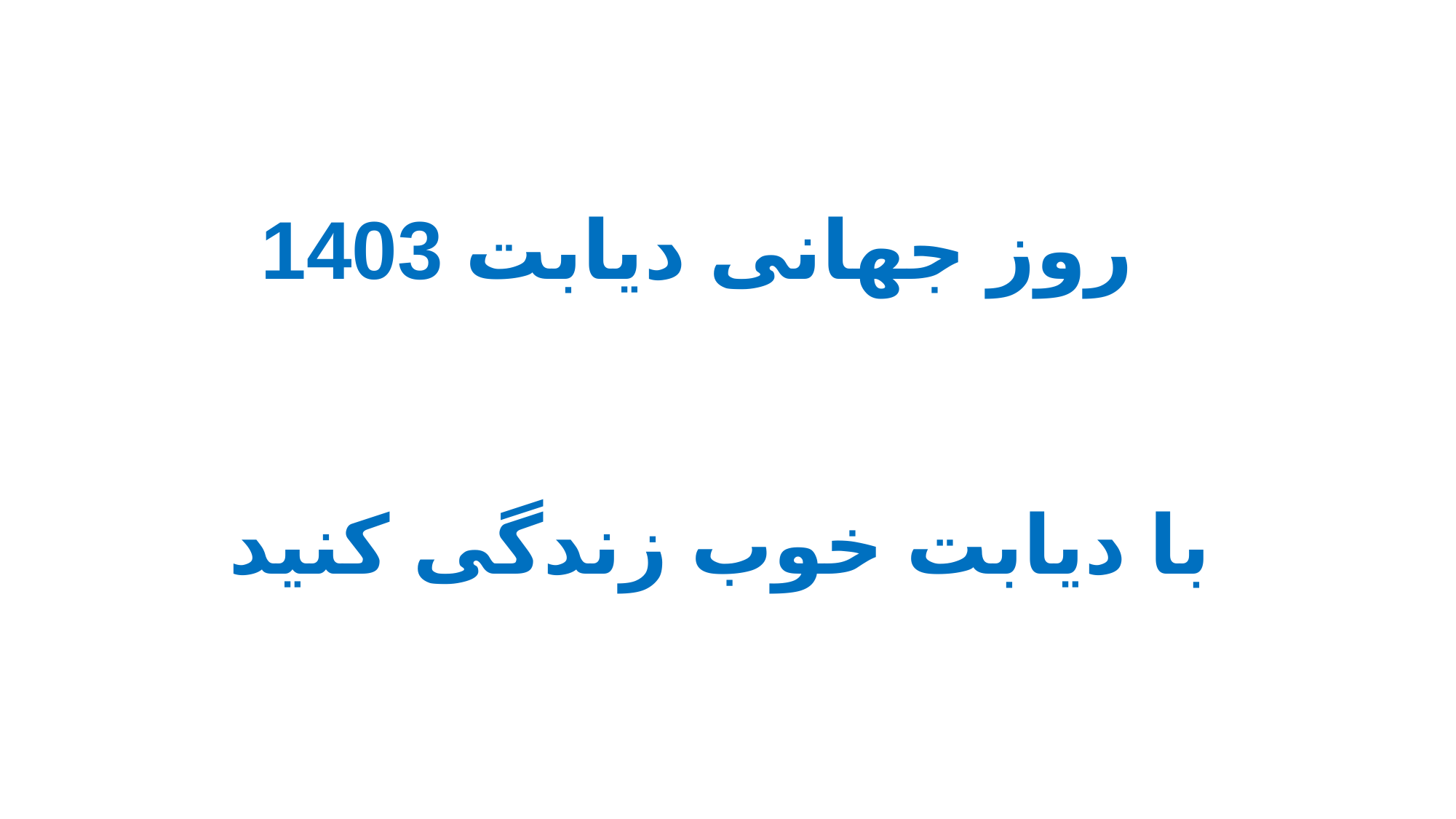

روز جهانی دیابت 1403

با دیابت خوب زندگی کنید